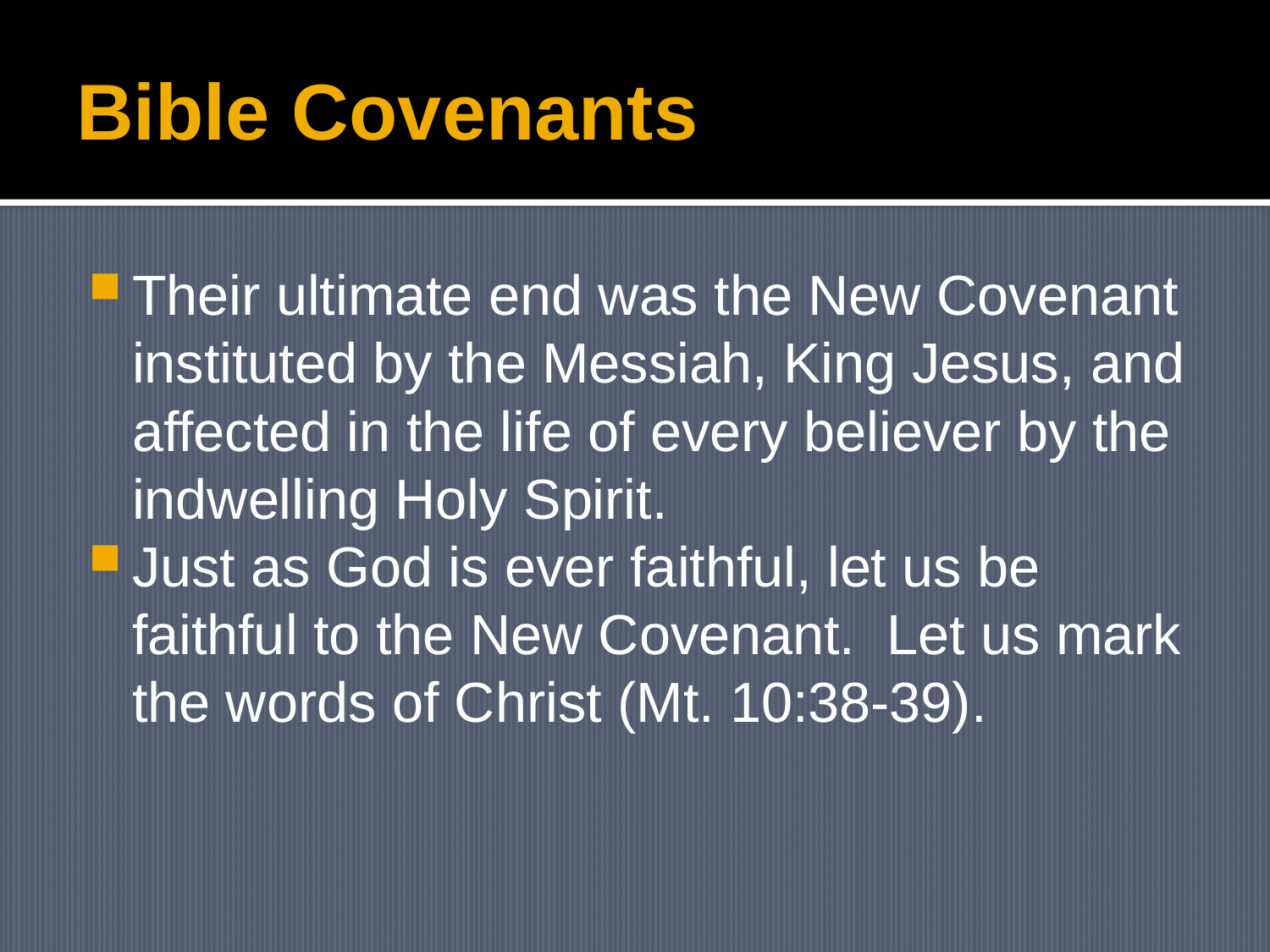

# Bible Covenants
Their ultimate end was the New Covenant instituted by the Messiah, King Jesus, and affected in the life of every believer by the indwelling Holy Spirit.
Just as God is ever faithful, let us be faithful to the New Covenant.  Let us mark the words of Christ (Mt. 10:38-39).